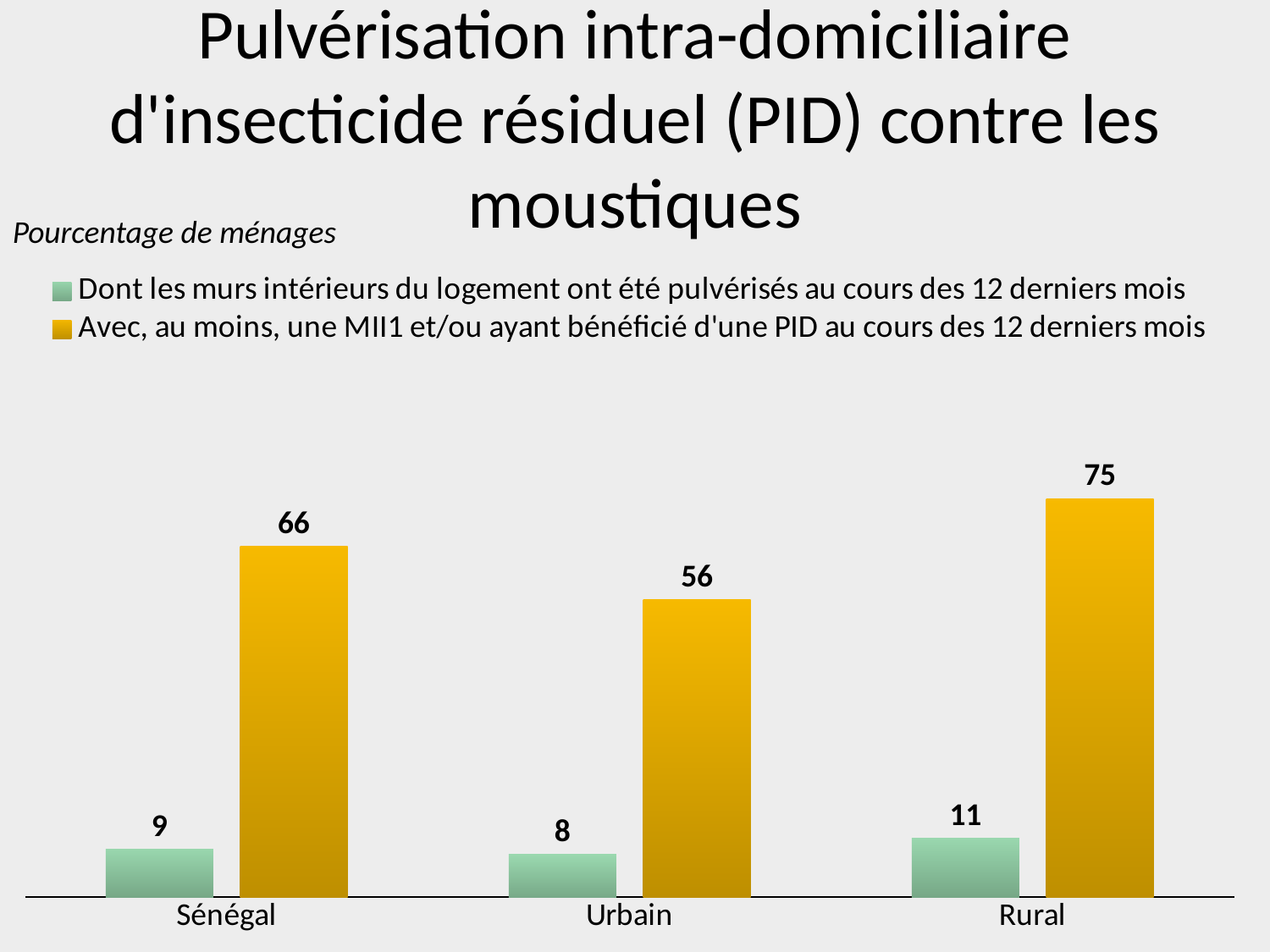

# Pulvérisation intra-domiciliaire d'insecticide résiduel (PID) contre les moustiques
Pourcentage de ménages

### Chart

| Category | Dont les murs intérieurs du logement ont été pulvérisés au cours des 12 derniers mois | Avec, au moins, une MII1 et/ou ayant bénéficié d'une PID au cours des 12 derniers mois |
|---|---|---|
| Sénégal | 9.0 | 66.0 |
| Urbain | 8.0 | 56.0 |
| Rural | 11.0 | 75.0 |